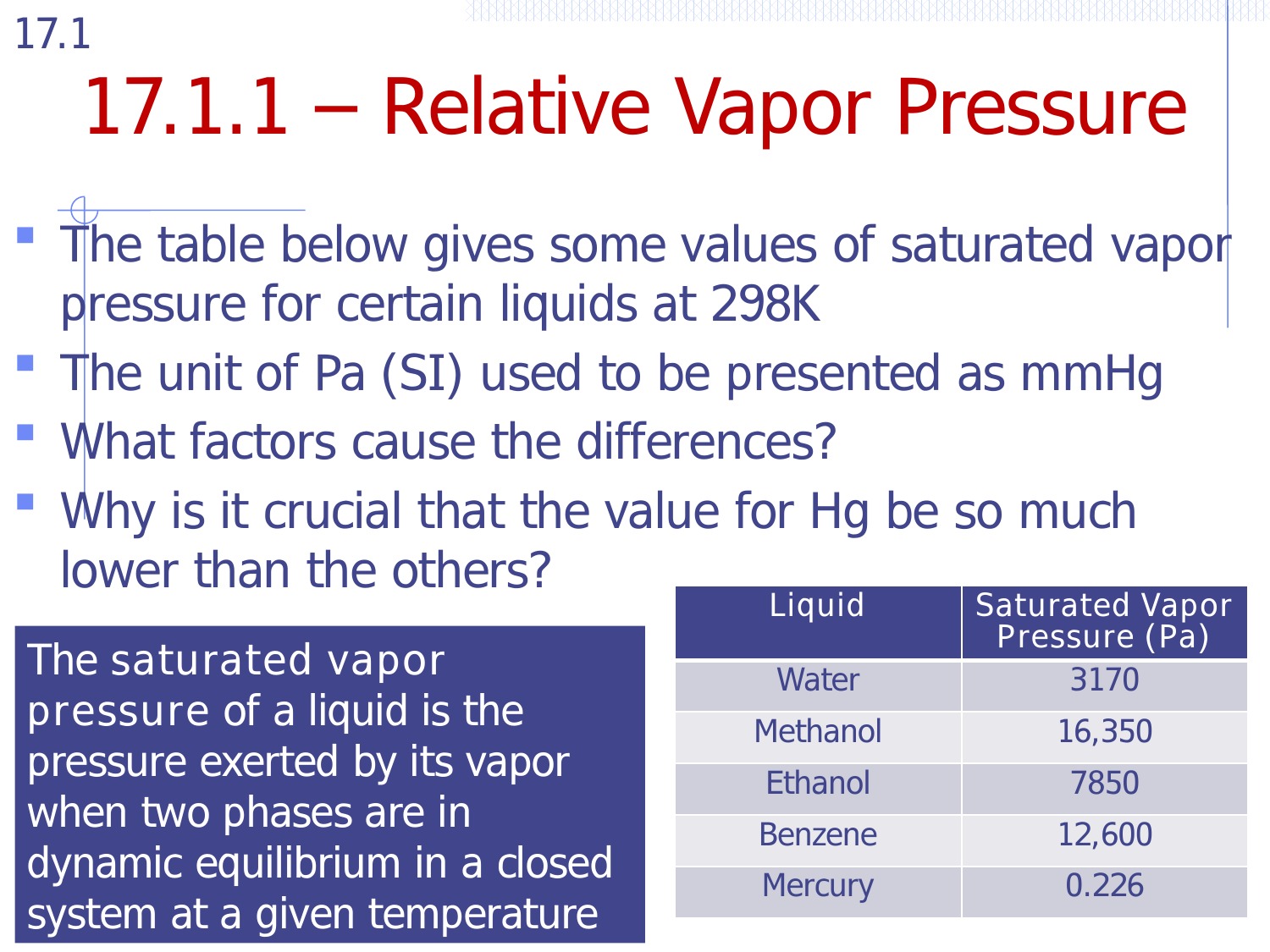

# 17.1.1 – Relative Vapor Pressure
The table below gives some values of saturated vapor pressure for certain liquids at 298K
The unit of Pa (SI) used to be presented as mmHg
What factors cause the differences?
Why is it crucial that the value for Hg be so much lower than the others?
| Liquid | Saturated Vapor Pressure (Pa) |
| --- | --- |
| Water | 3170 |
| Methanol | 16,350 |
| Ethanol | 7850 |
| Benzene | 12,600 |
| Mercury | 0.226 |
The saturated vapor pressure of a liquid is the pressure exerted by its vapor when two phases are in dynamic equilibrium in a closed system at a given temperature